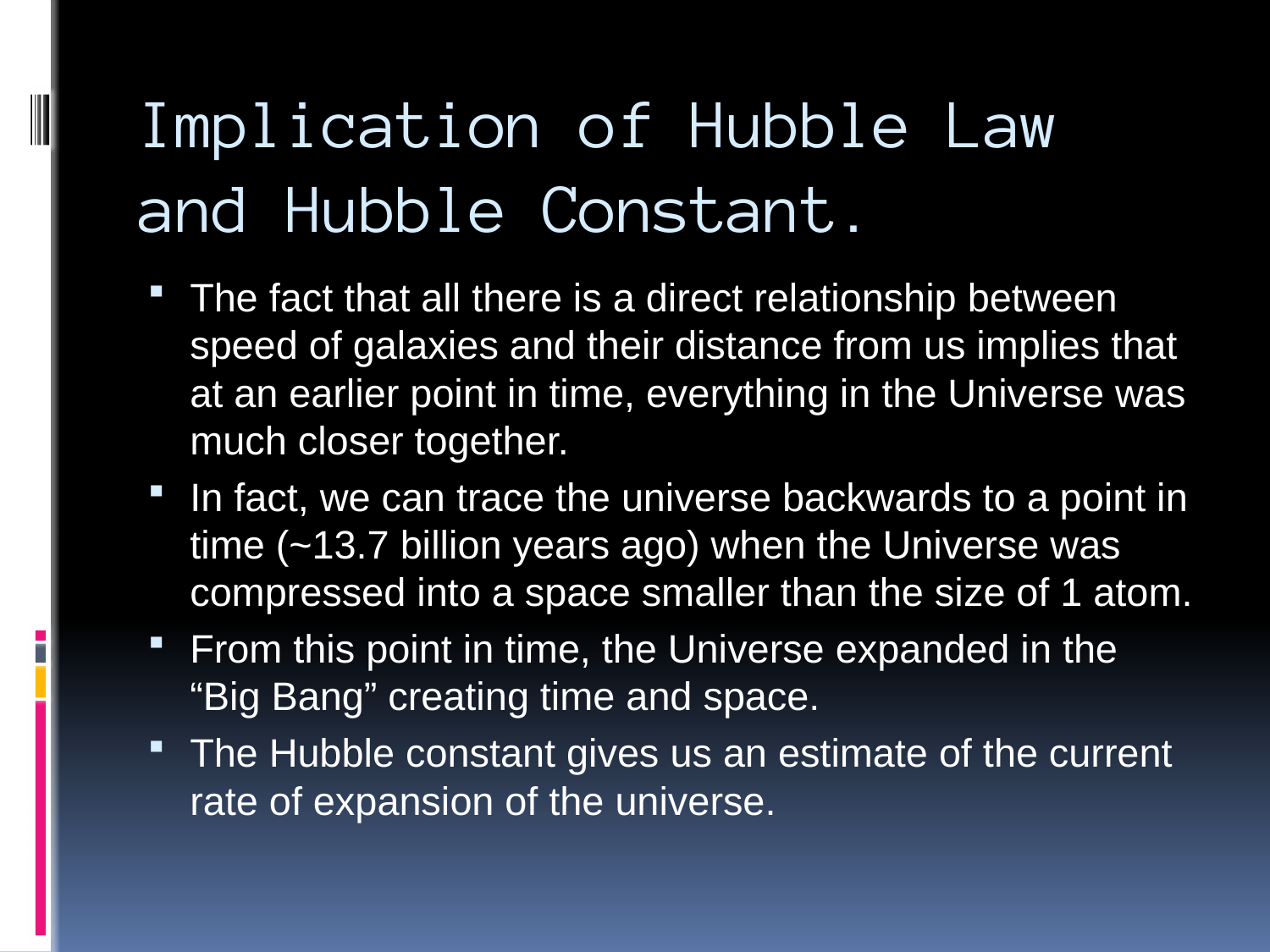

# Implication of Hubble Law and Hubble Constant.
The fact that all there is a direct relationship between speed of galaxies and their distance from us implies that at an earlier point in time, everything in the Universe was much closer together.
In fact, we can trace the universe backwards to a point in time (~13.7 billion years ago) when the Universe was compressed into a space smaller than the size of 1 atom.
From this point in time, the Universe expanded in the “Big Bang” creating time and space.
The Hubble constant gives us an estimate of the current rate of expansion of the universe.